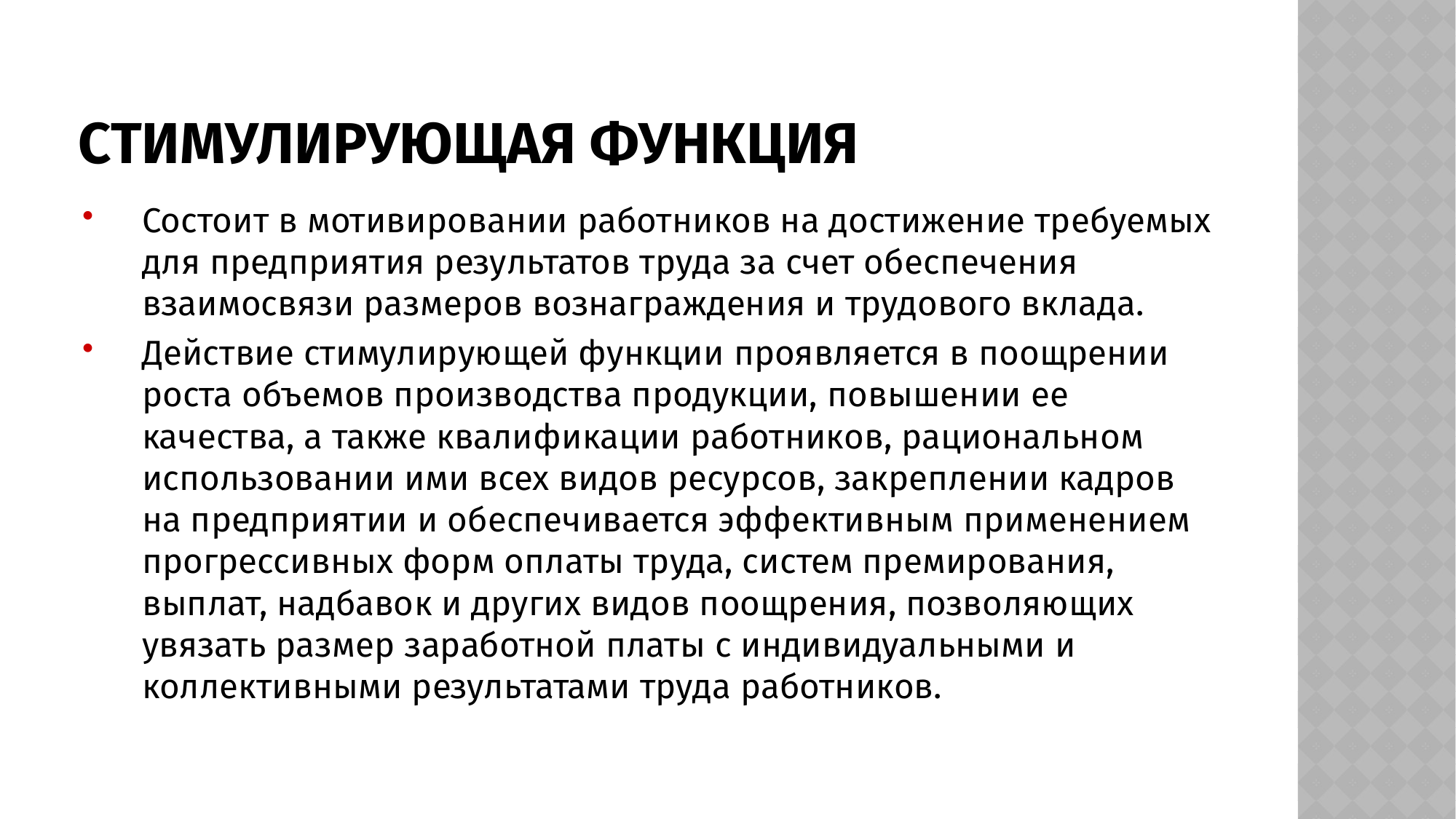

# СТИМУЛИРУЮЩАЯ ФУНКЦИЯ
Состоит в мотивировании работников на достижение требуемых для предприятия результатов труда за счет обеспечения взаимосвязи размеров вознаграждения и трудового вклада.
Действие стимулирующей функции проявляется в поощрении роста объемов производства продукции, повышении ее качества, а также квалификации работников, рациональном использовании ими всех видов ресурсов, закреплении кадров на предприятии и обеспечивается эффективным применением прогрессивных форм оплаты труда, систем премирования, выплат, надбавок и других видов поощрения, позволяющих увязать размер заработной платы с индивидуальными и коллективными результатами труда работников.